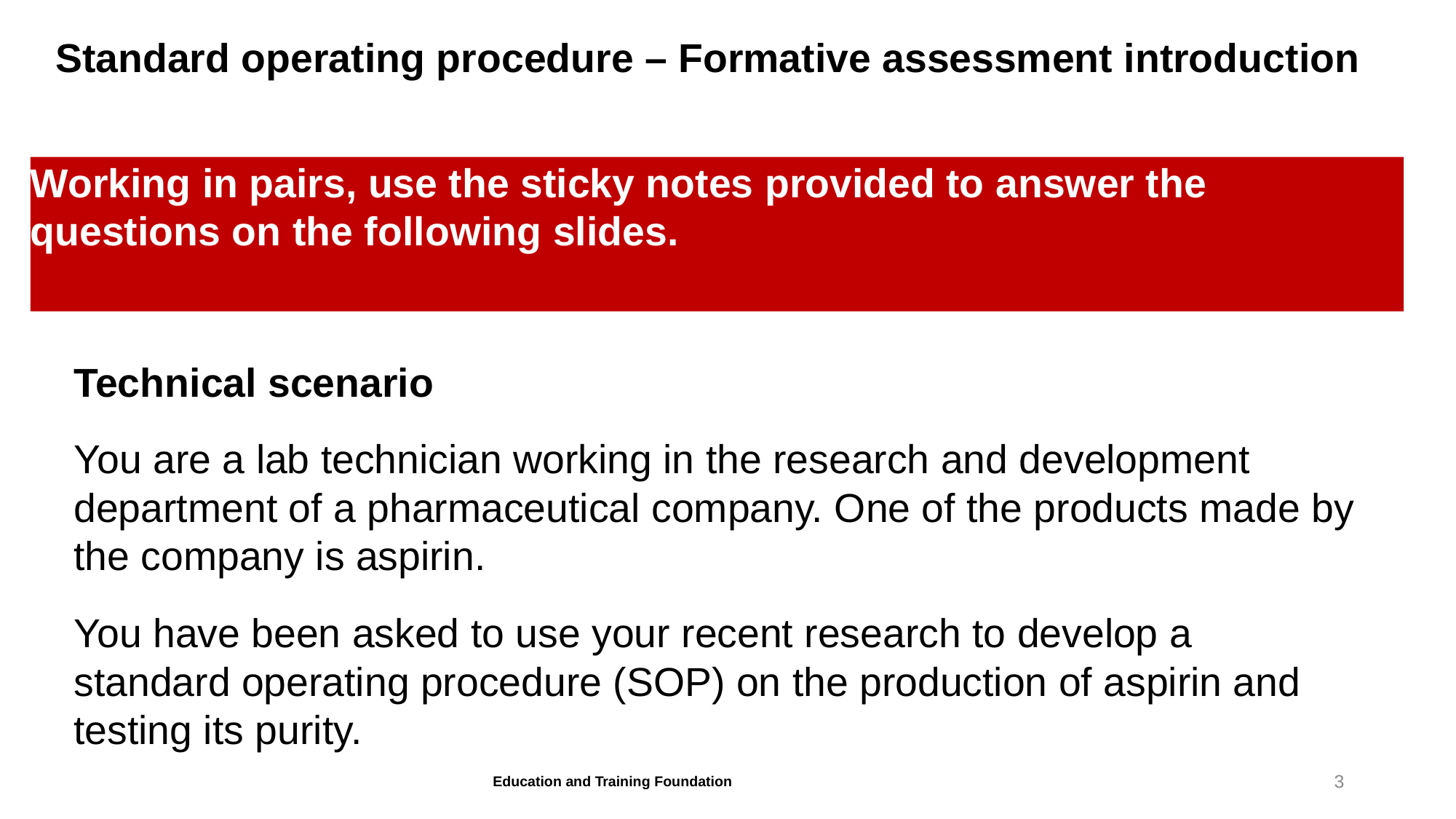

# Standard operating procedure – Formative assessment introduction
Working in pairs, use the sticky notes provided to answer the questions on the following slides.

Technical scenario
You are a lab technician working in the research and development department of a pharmaceutical company. One of the products made by the company is aspirin.
You have been asked to use your recent research to develop a standard operating procedure (SOP) on the production of aspirin and testing its purity.

Education and Training Foundation
3